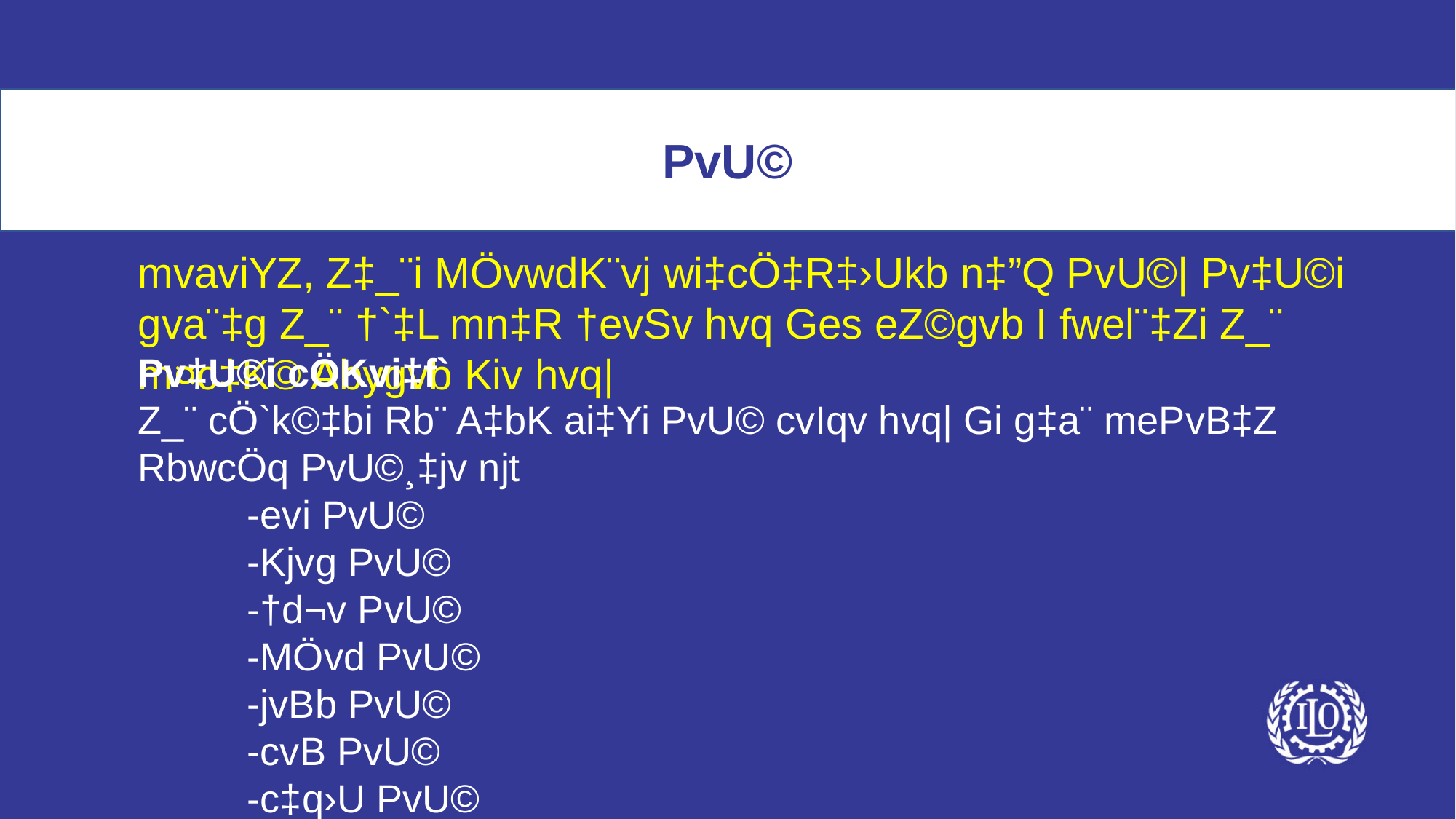

PvU©
mvaviYZ, Z‡_¨i MÖvwdK¨vj wi‡cÖ‡R‡›Ukb n‡”Q PvU©| Pv‡U©i gva¨‡g Z_¨ †`‡L mn‡R †evSv hvq Ges eZ©gvb I fwel¨‡Zi Z_¨ m¤c‡K© Abygvb Kiv hvq|
Pv‡U©i cÖKvi‡f`
Z_¨ cÖ`k©‡bi Rb¨ A‡bK ai‡Yi PvU© cvIqv hvq| Gi g‡a¨ mePvB‡Z RbwcÖq PvU©¸‡jv njt
	-evi PvU©
	-Kjvg PvU©
	-†d¬v PvU©
	-MÖvd PvU©
	-jvBb PvU©
	-cvB PvU©
	-c‡q›U PvU©